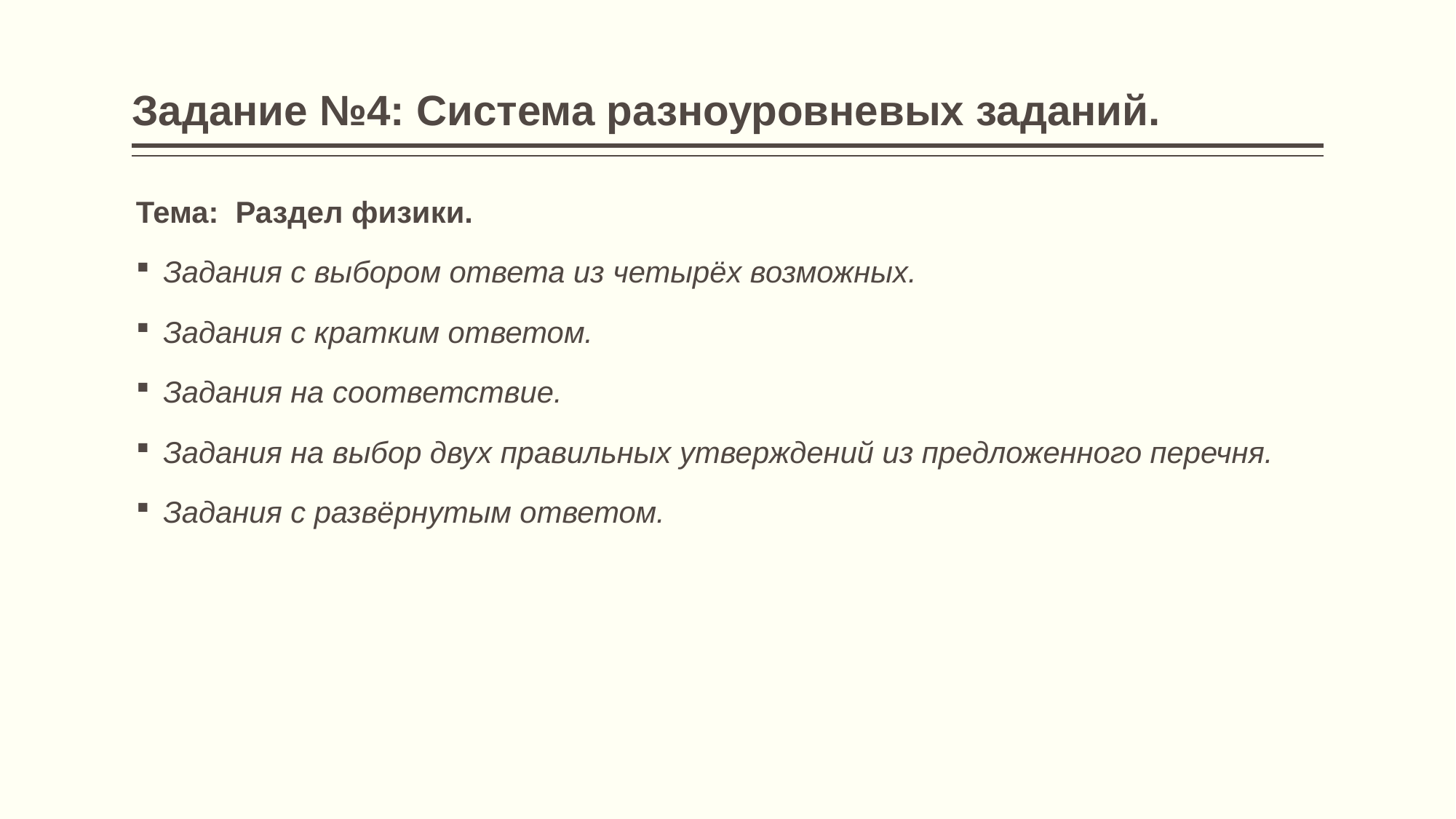

# Задание №4: Система разноуровневых заданий.
Тема:  Раздел физики.
Задания с выбором ответа из четырёх возможных.
Задания с кратким ответом.
Задания на соответствие.
Задания на выбор двух правильных утверждений из предложенного перечня.
Задания с развёрнутым ответом.